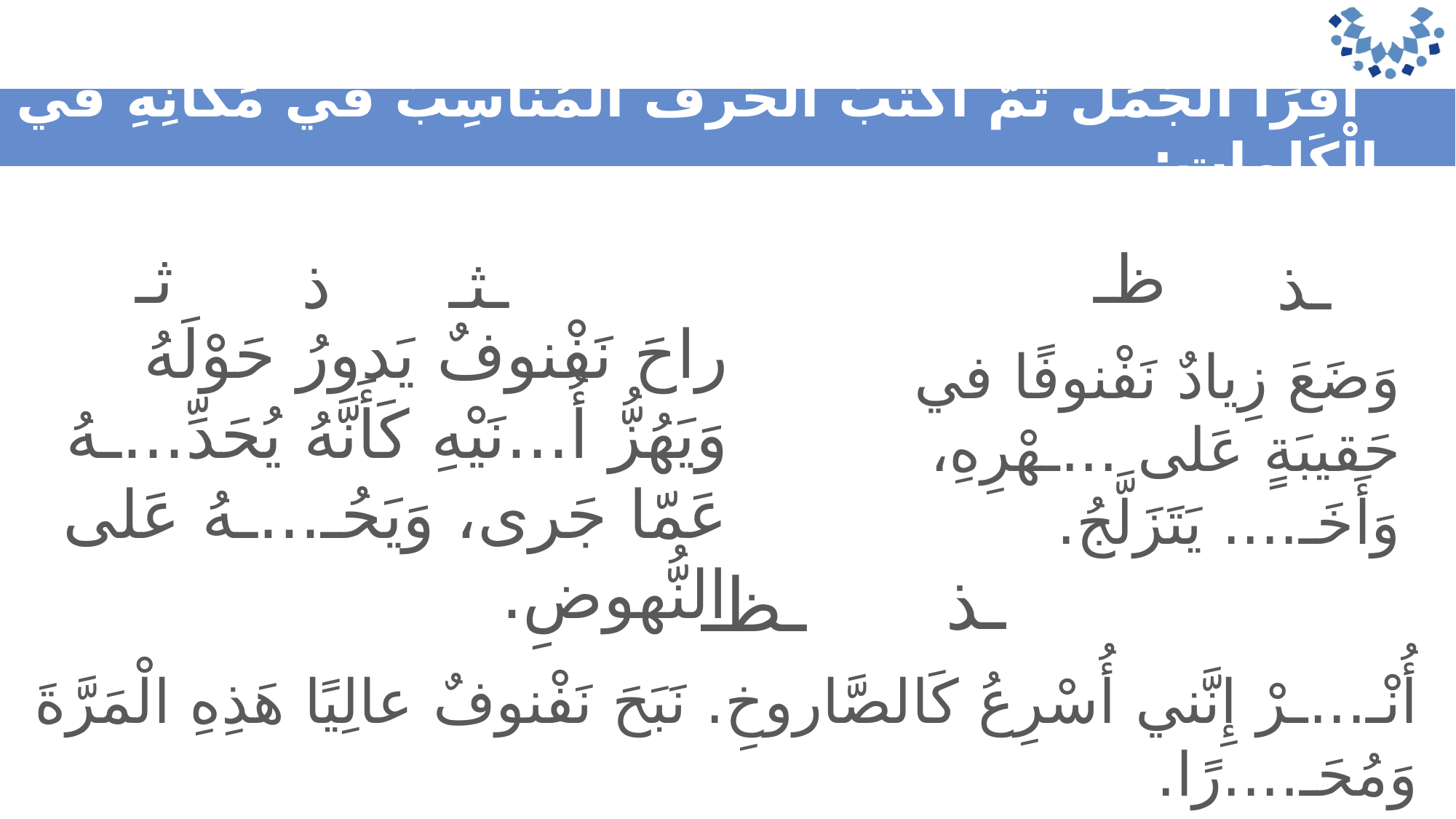

أَقْرَأُ الْجُمَلَ ثُمَّ أَكْتُبُ الْحَرفَ الْمُناسِبَ في مَكانِهِ في الْكَلِماتِ:
ثـ
ظـ
ذ
ـثـ
ـذ
راحَ نَفْنوفٌ يَدورُ حَوْلَهُ وَيَهُزُّ أُ...نَيْهِ كَأَنَّهُ يُحَدِّ...ـهُ عَمّا جَرى، وَيَحُـ...ـهُ عَلى النُّهوضِ.
وَضَعَ زِيادٌ نَفْنوفًا في حَقيبَةٍ عَلى ...ـهْرِهِ، وَأَخَـ.... يَتَزَلَّجُ.
ـذ
ـظـ
أُنْـ...ـرْ إِنَّني أُسْرِعُ كَالصَّاروخِ. نَبَحَ نَفْنوفٌ عالِيًا هَذِهِ الْمَرَّةَ وَمُحَـ....رًا.